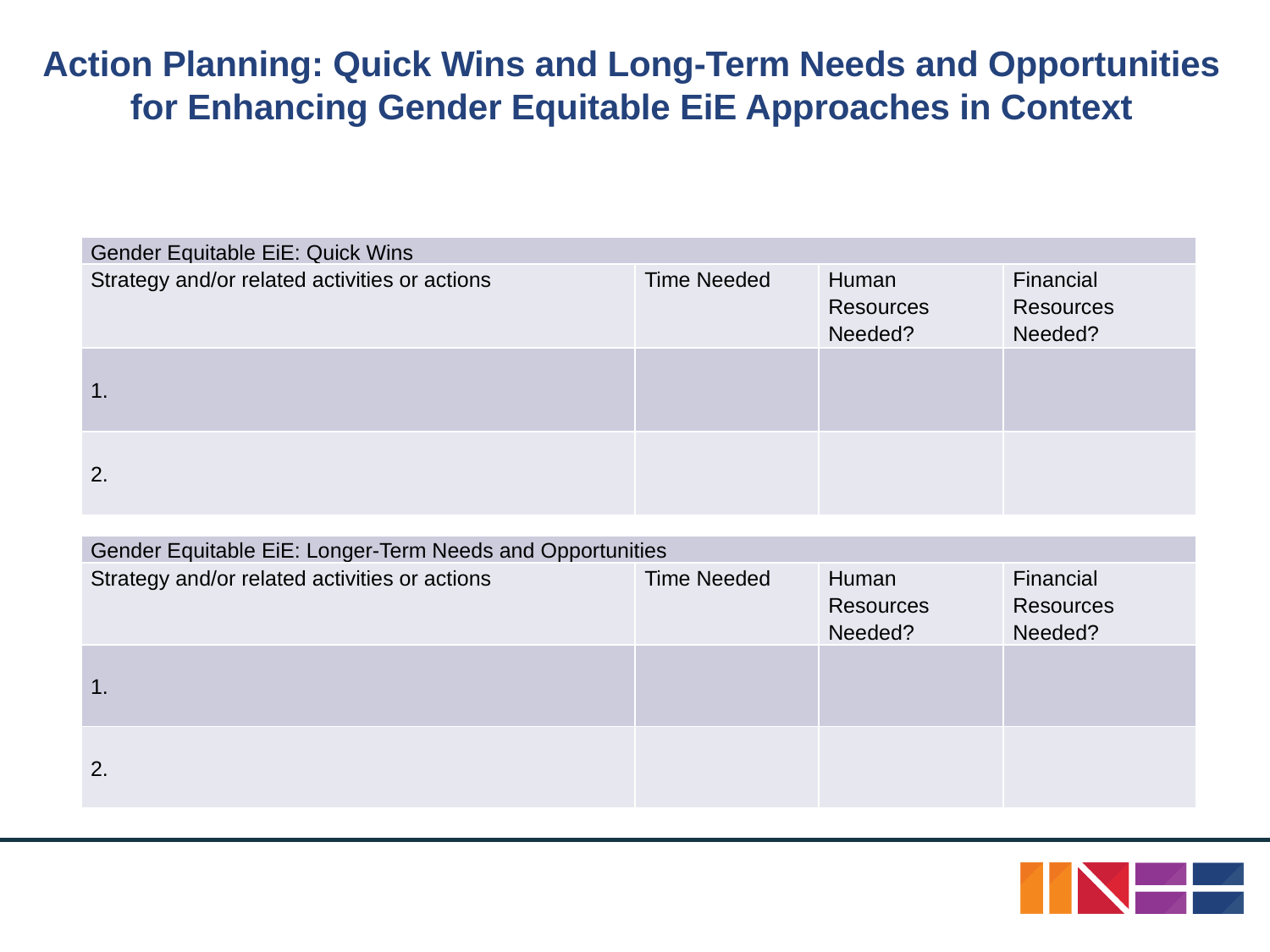

# Action Planning: Quick Wins and Long-Term Needs and Opportunities for Enhancing Gender Equitable EiE Approaches in Context

| Gender Equitable EiE: Quick Wins |  |  |  |
| --- | --- | --- | --- |
| Strategy and/or related activities or actions | Time Needed | Human Resources Needed? | Financial Resources Needed? |
| 1. |  |  |  |
| 2. |  |  |  |
| Gender Equitable EiE: Longer-Term Needs and Opportunities |  |  |  |
| --- | --- | --- | --- |
| Strategy and/or related activities or actions | Time Needed | Human Resources Needed? | Financial Resources Needed? |
| 1. |  |  |  |
| 2. |  |  |  |